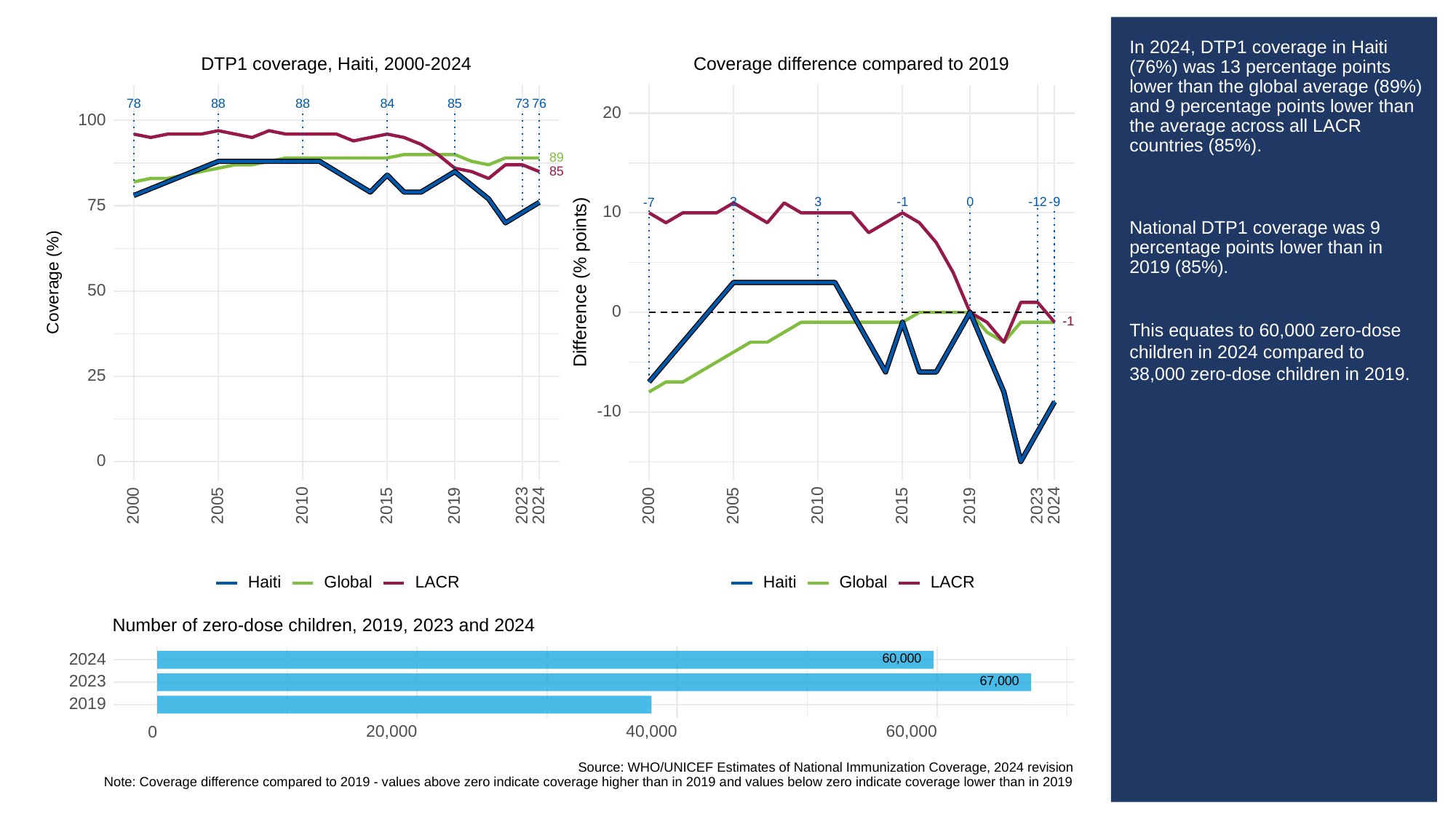

# In 2024, DTP1 coverage in Haiti (76%) was 13 percentage points lower than the global average (89%) and 9 percentage points lower than the average across all LACR countries (85%).

National DTP1 coverage was 9 percentage points lower than in 2019 (85%).

This equates to 60,000 zero-dose children in 2024 compared to 38,000 zero-dose children in 2019.

Coverage difference compared to 2019
DTP1 coverage, Haiti, 2000-2024

73
78
88
88
84
85
76
20

100

89

85
3
3
0
-9
-1
-12
-7
75

10

Difference (% points)
Coverage (%)

50

0

-1
-1

25

-10

0

2023
2023
2000
2005
2010
2015
2019
2024
2000
2005
2010
2015
2019
2024
Global
LACR
Global
LACR
Haiti
Haiti

Number of zero-dose children, 2019, 2023 and 2024

60,000
2024

67,000
2023

2019

20,000
40,000
60,000
0
Source: WHO/UNICEF Estimates of National Immunization Coverage, 2024 revision
Note: Coverage difference compared to 2019 - values above zero indicate coverage higher than in 2019 and values below zero indicate coverage lower than in 2019